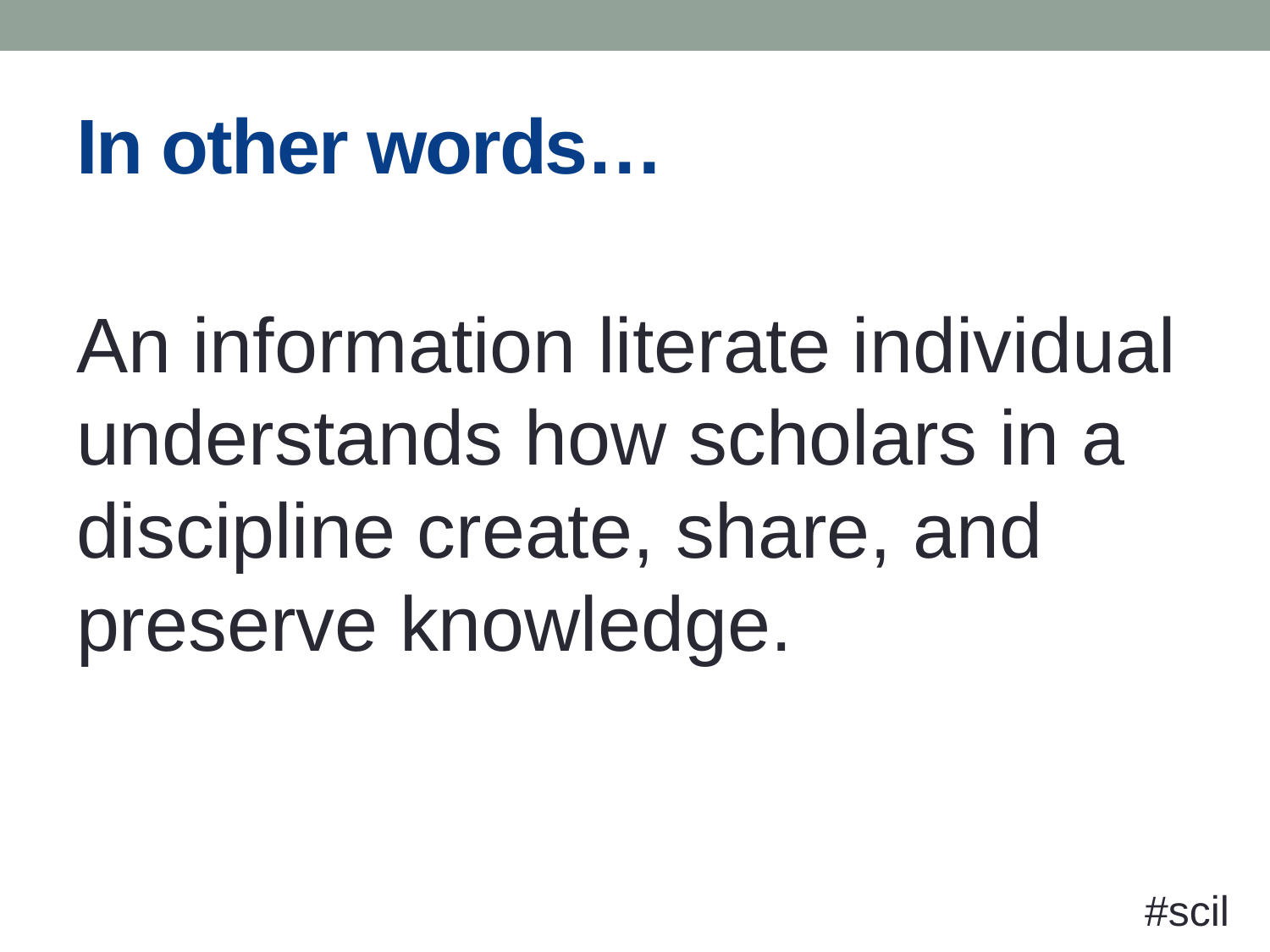

# In other words…

An information literate individual understands how scholars in a discipline create, share, and preserve knowledge.

#scil